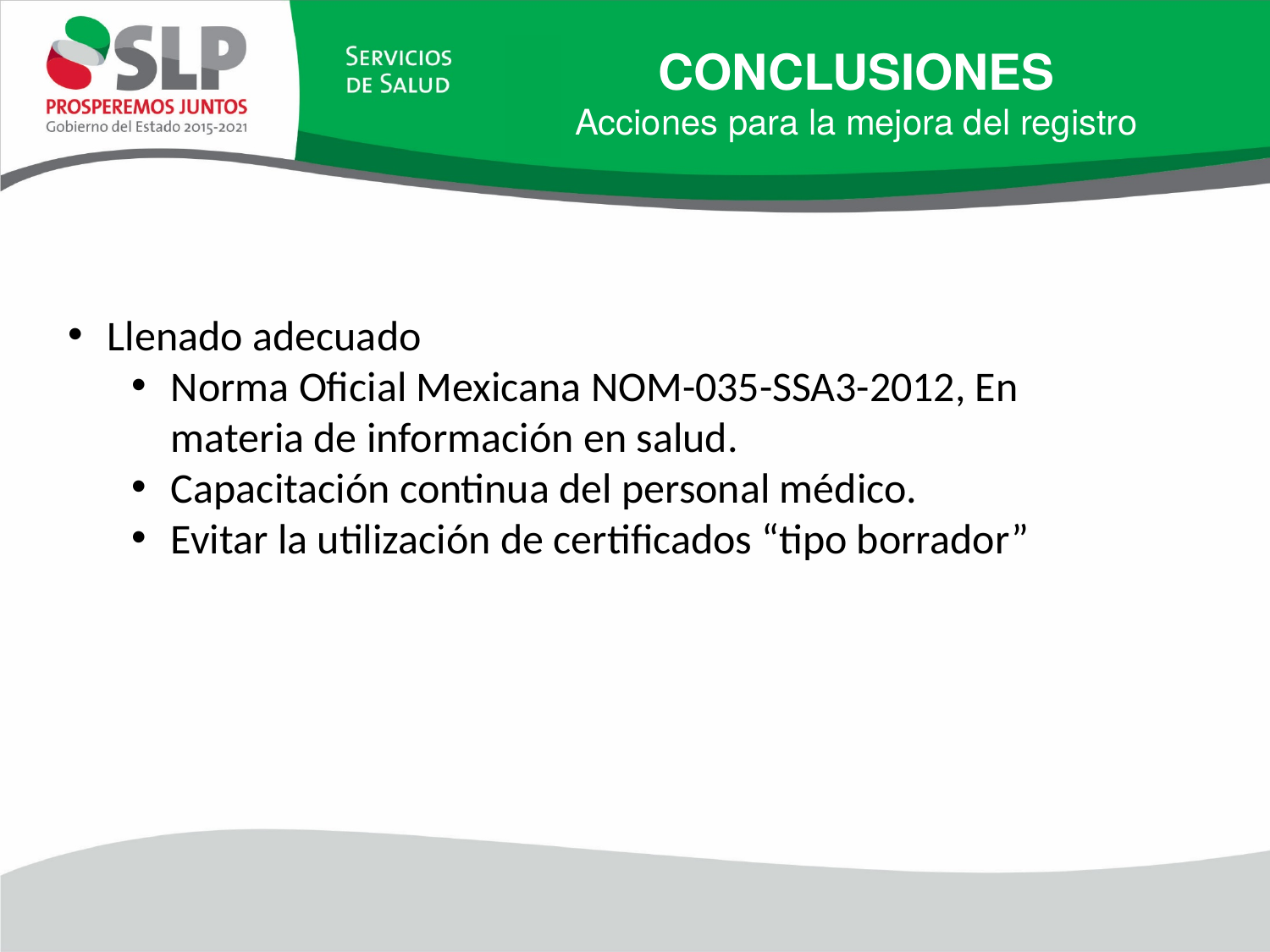

CONCLUSIONES
Acciones para la mejora del registro

Llenado adecuado
Norma Oficial Mexicana NOM-035-SSA3-2012, En materia de información en salud.
Capacitación continua del personal médico.
Evitar la utilización de certificados “tipo borrador”